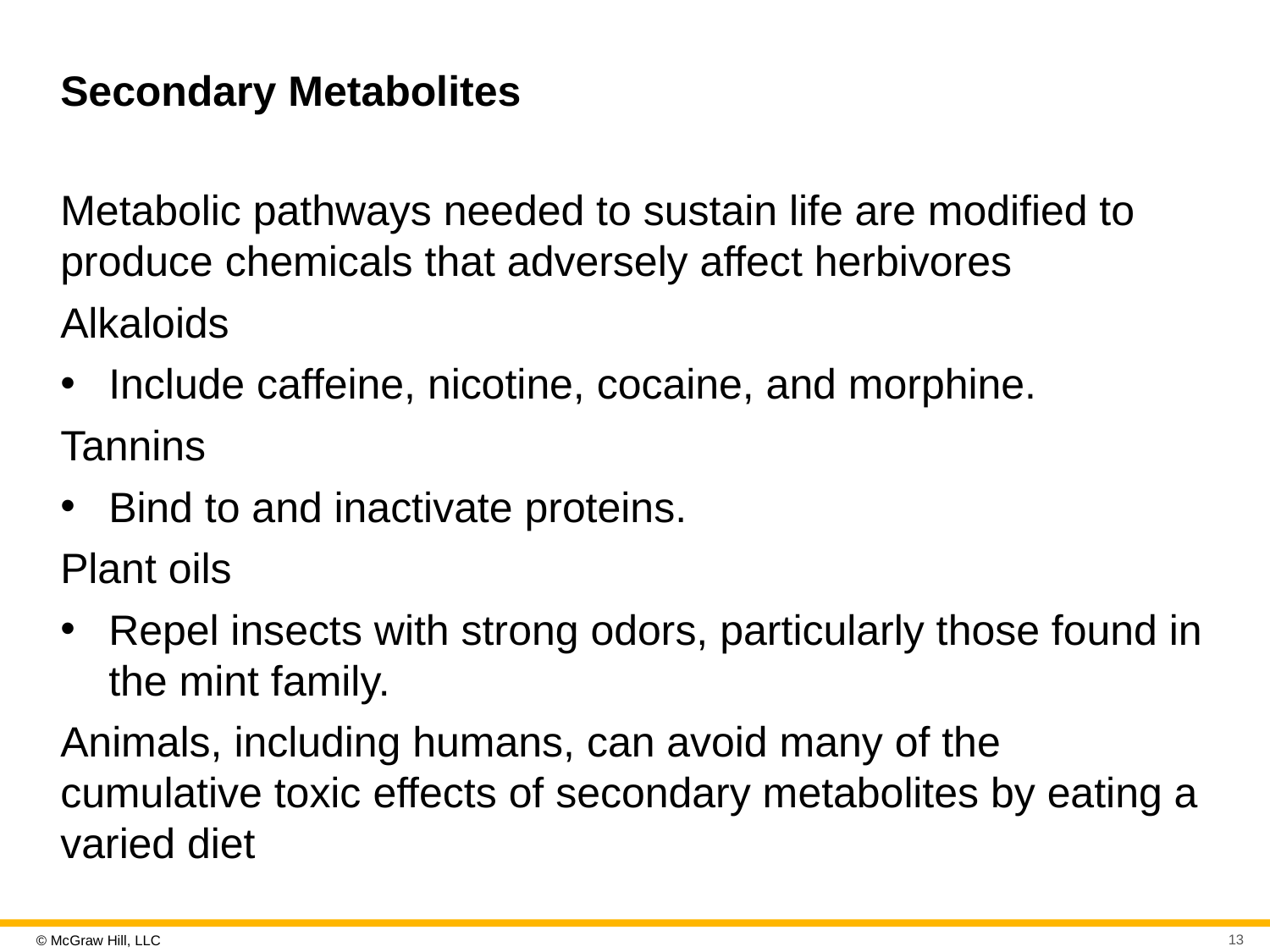

# Secondary Metabolites
Metabolic pathways needed to sustain life are modified to produce chemicals that adversely affect herbivores
Alkaloids
Include caffeine, nicotine, cocaine, and morphine.
Tannins
Bind to and inactivate proteins.
Plant oils
Repel insects with strong odors, particularly those found in the mint family.
Animals, including humans, can avoid many of the cumulative toxic effects of secondary metabolites by eating a varied diet
13